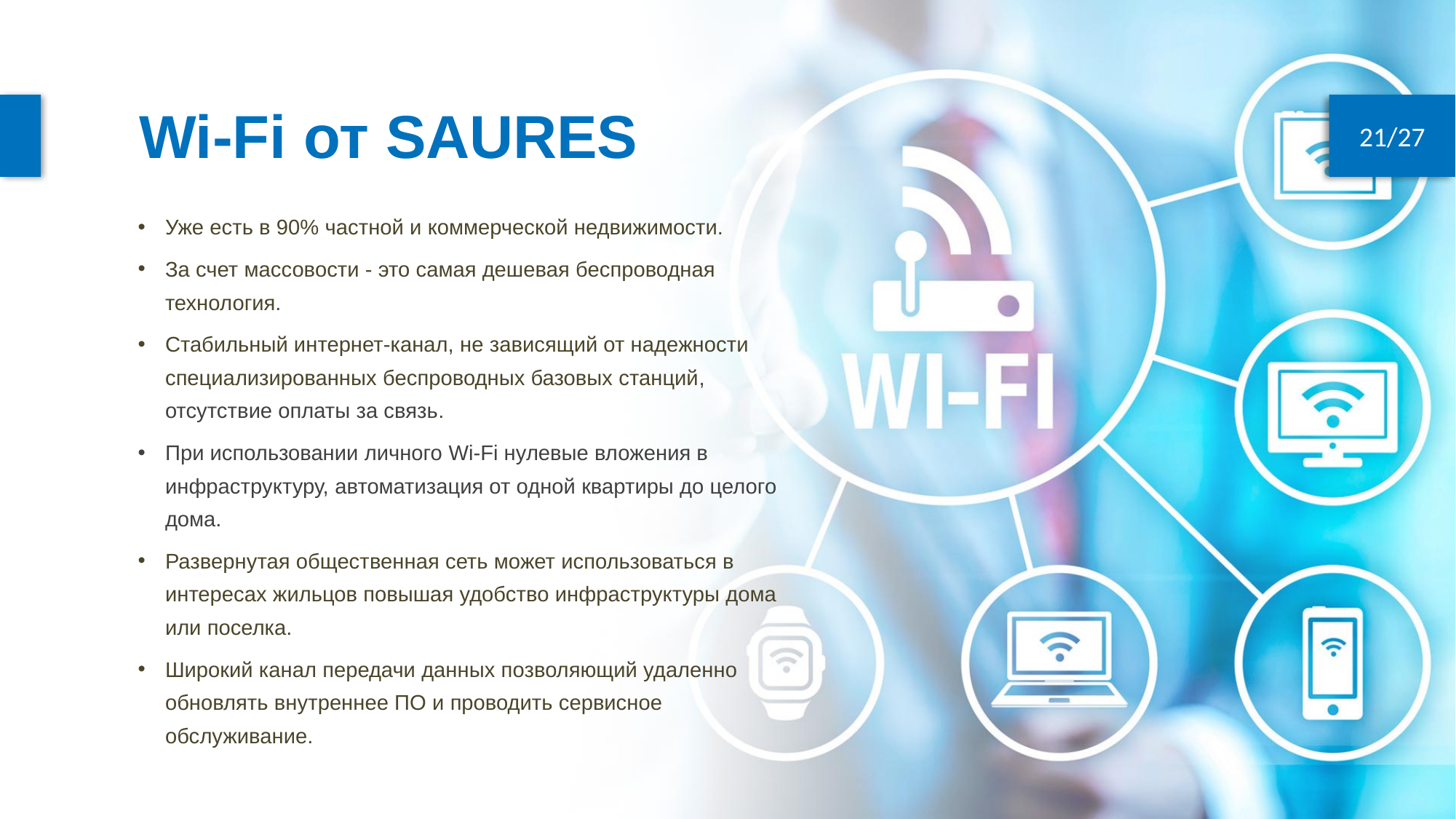

Wi-Fi от SAURES
Уже есть в 90% частной и коммерческой недвижимости.
За счет массовости - это самая дешевая беспроводная технология.
Стабильный интернет-канал, не зависящий от надежности специализированных беспроводных базовых станций, отсутствие оплаты за связь.
При использовании личного Wi-Fi нулевые вложения в инфраструктуру, автоматизация от одной квартиры до целого дома.
Развернутая общественная сеть может использоваться в интересах жильцов повышая удобство инфраструктуры дома или поселка.
Широкий канал передачи данных позволяющий удаленно обновлять внутреннее ПО и проводить сервисное обслуживание.